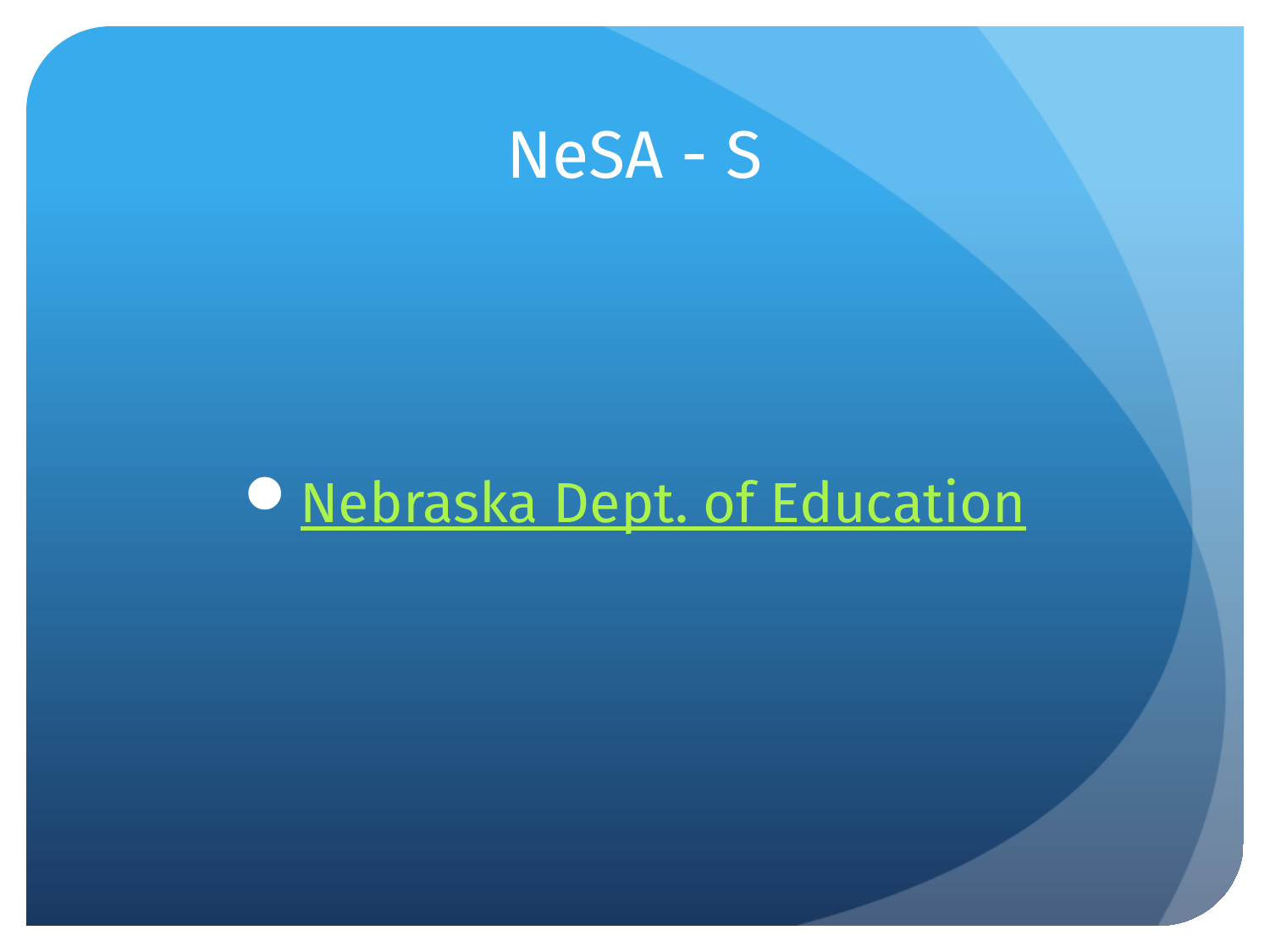

# NeSA - S

Nebraska Dept. of Education